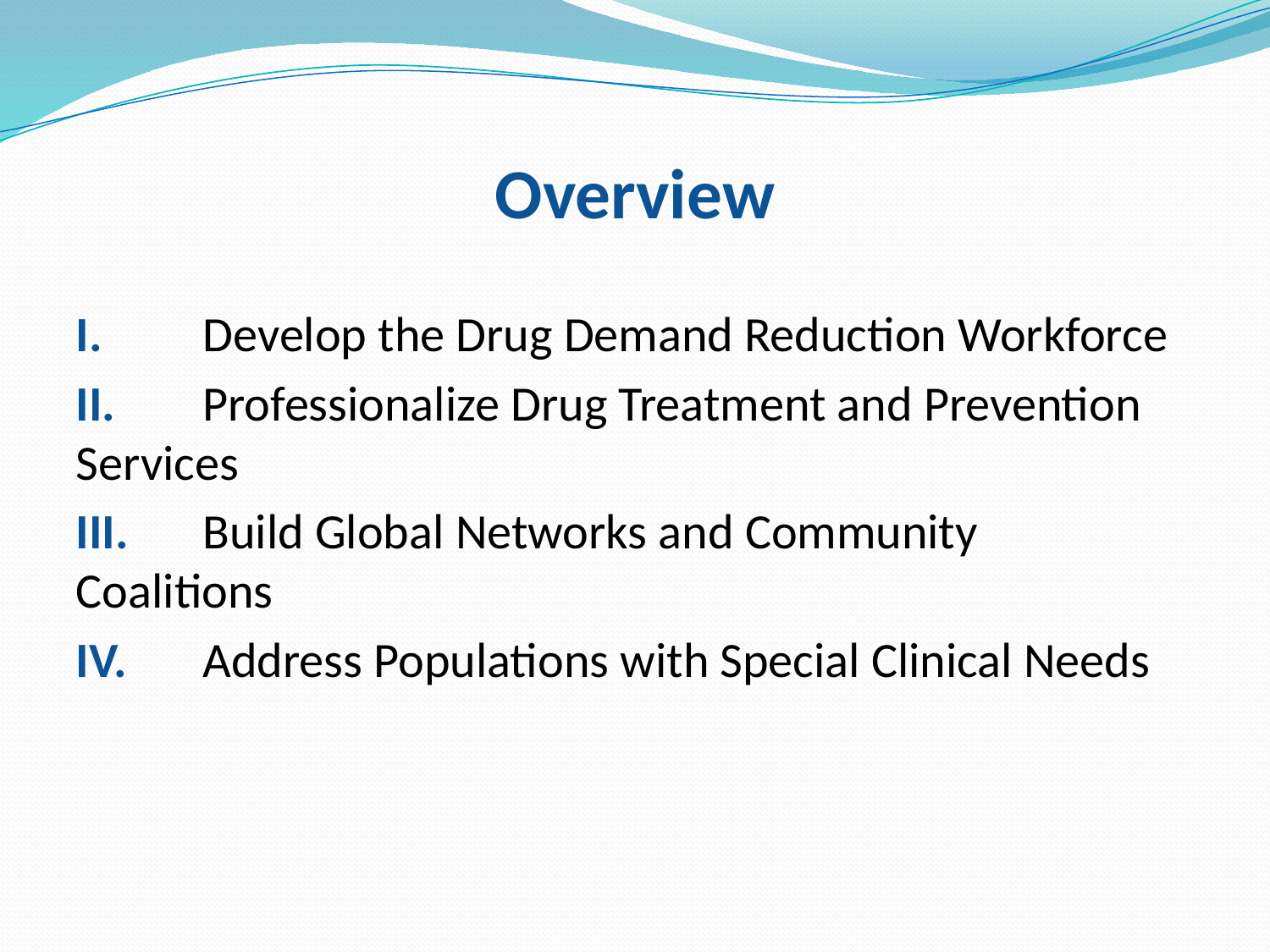

# Overview
I.	Develop the Drug Demand Reduction Workforce
II.	Professionalize Drug Treatment and Prevention 	Services
III.	Build Global Networks and Community 	Coalitions
IV.	Address Populations with Special Clinical Needs